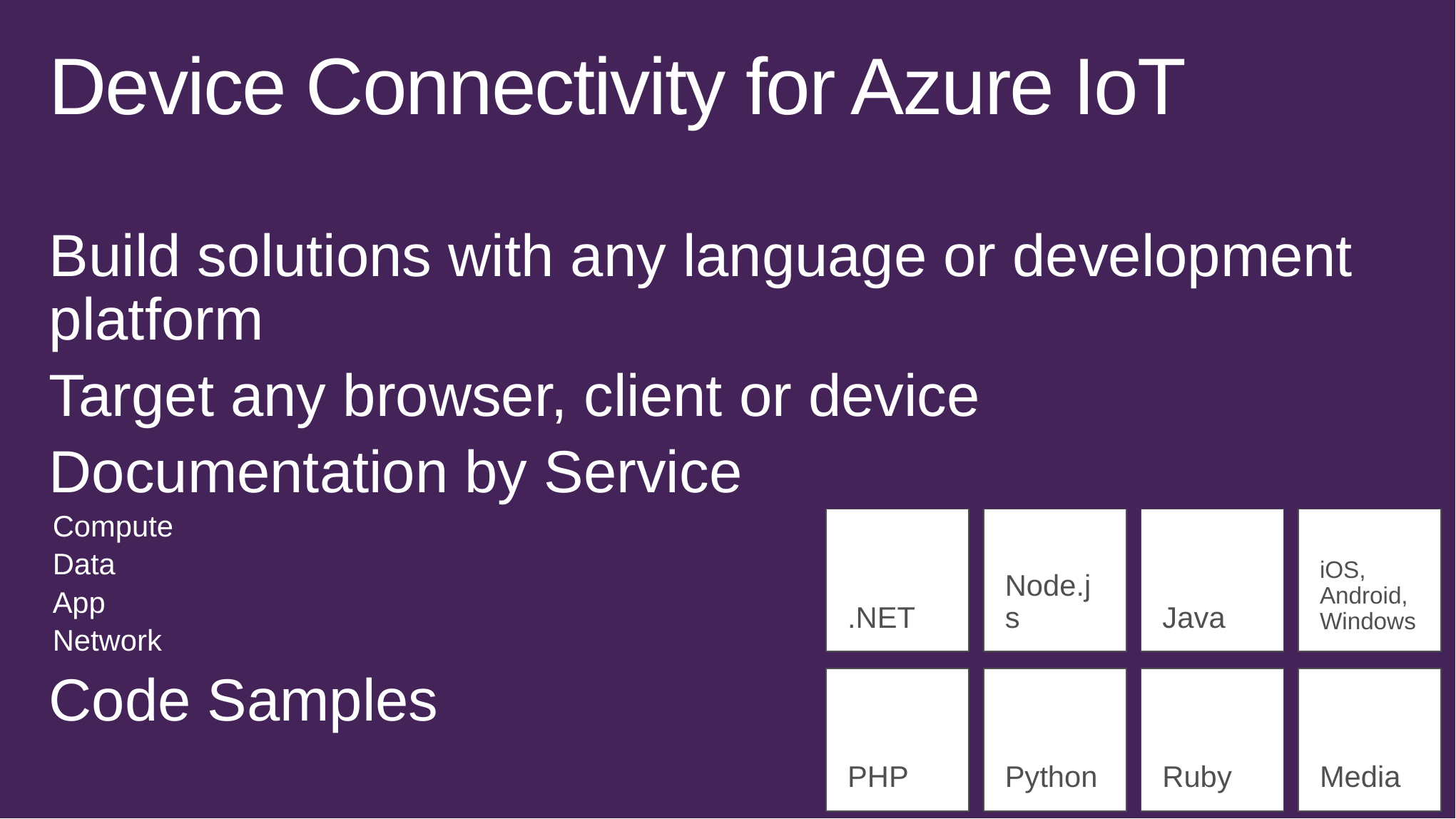

# Device Connectivity for Azure IoT
Build solutions with any language or development platform
Target any browser, client or device
Documentation by Service
Compute
Data
App
Network
Code Samples
.NET
Node.js
Java
iOS, Android, Windows
PHP
Python
Ruby
Media